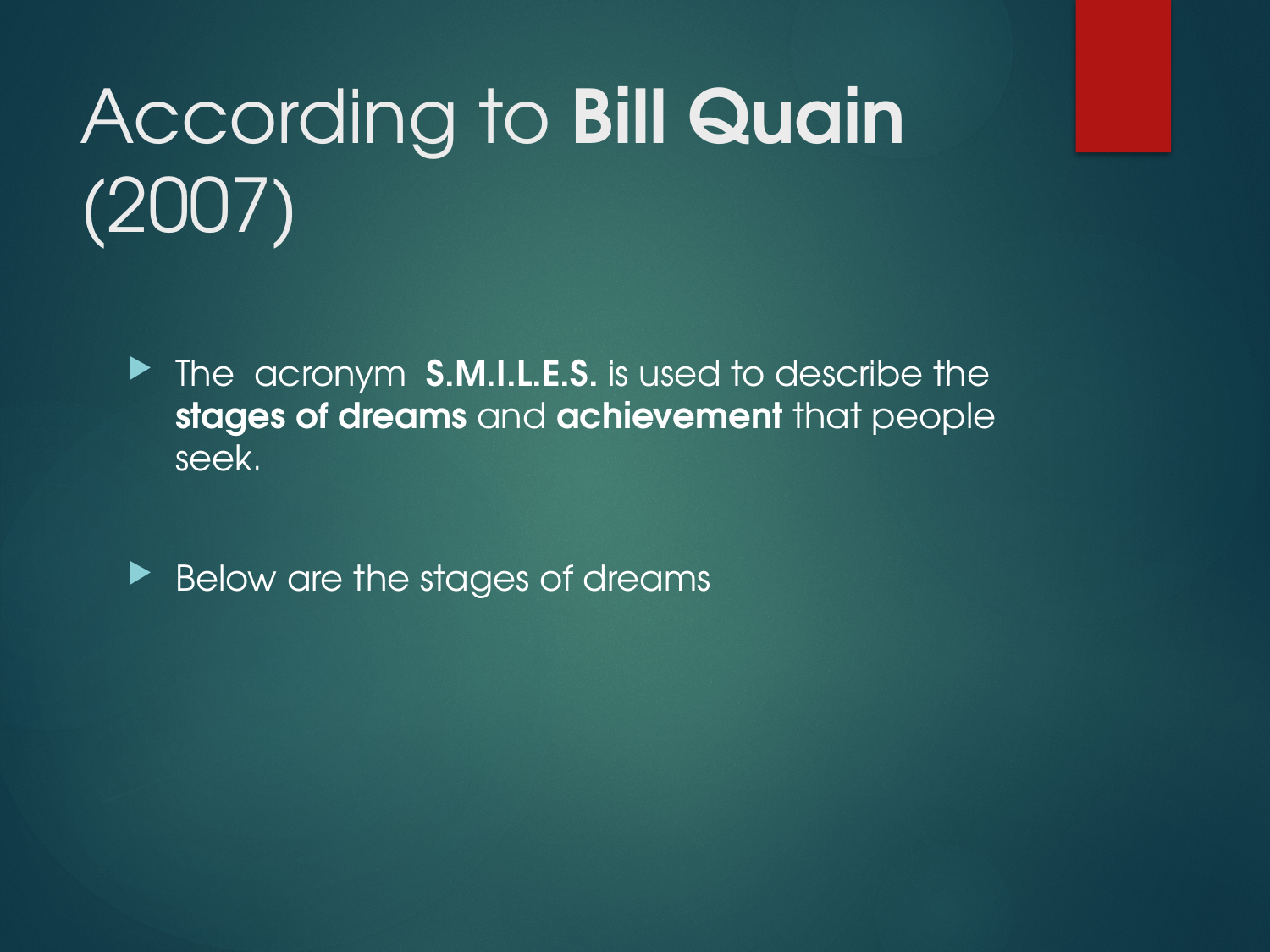

# According to Bill Quain (2007)

The  acronym  S.M.I.L.E.S. is used to describe the stages of dreams and achievement that people seek.

Below are the stages of dreams